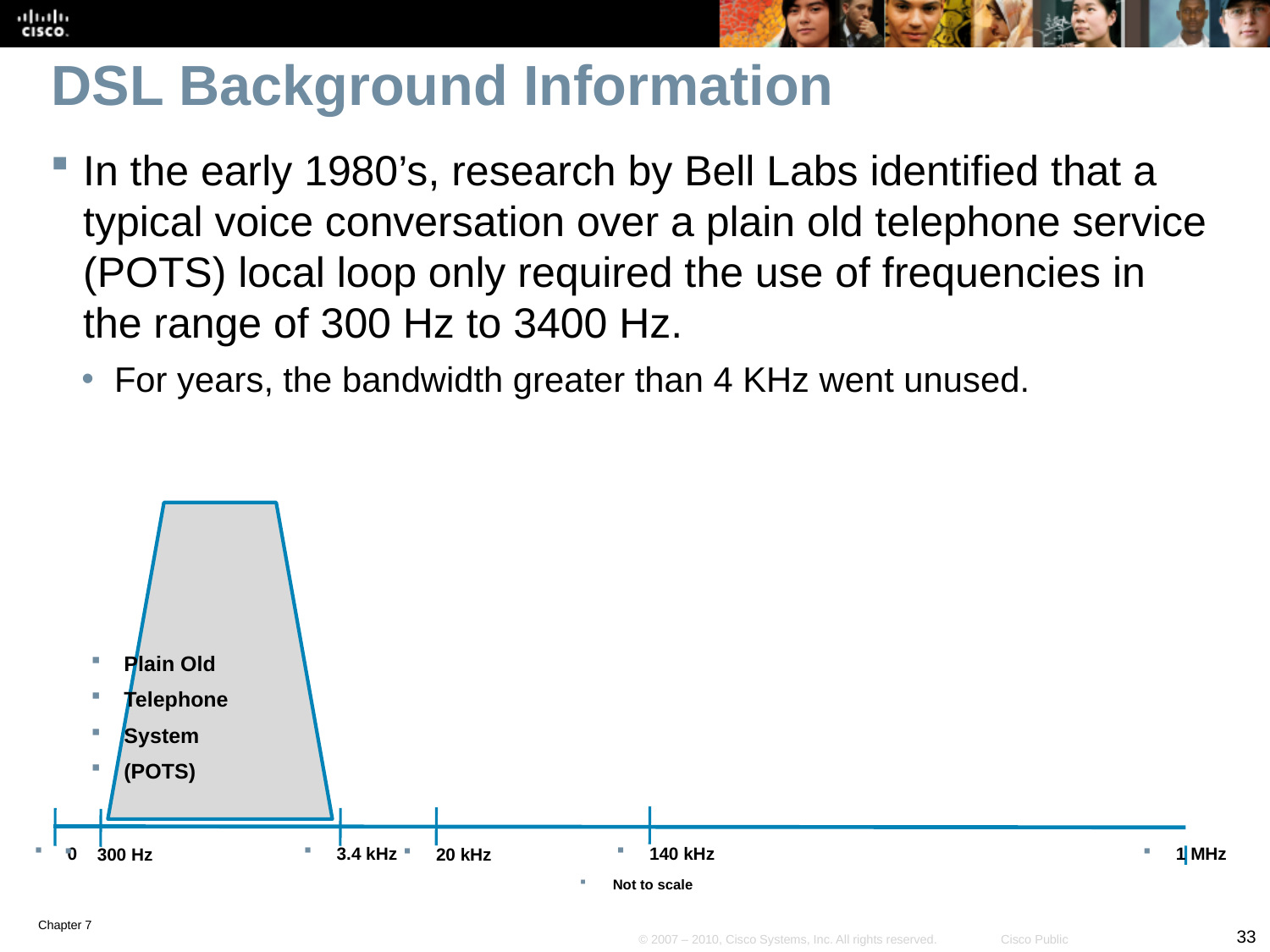

# DSL Background Information
In the early 1980’s, research by Bell Labs identified that a typical voice conversation over a plain old telephone service (POTS) local loop only required the use of frequencies in the range of 300 Hz to 3400 Hz.
For years, the bandwidth greater than 4 KHz went unused.

Plain Old
Telephone
System
(POTS)

140 kHz
0
3.4 kHz
1 MHz
300 Hz
20 kHz
Not to scale